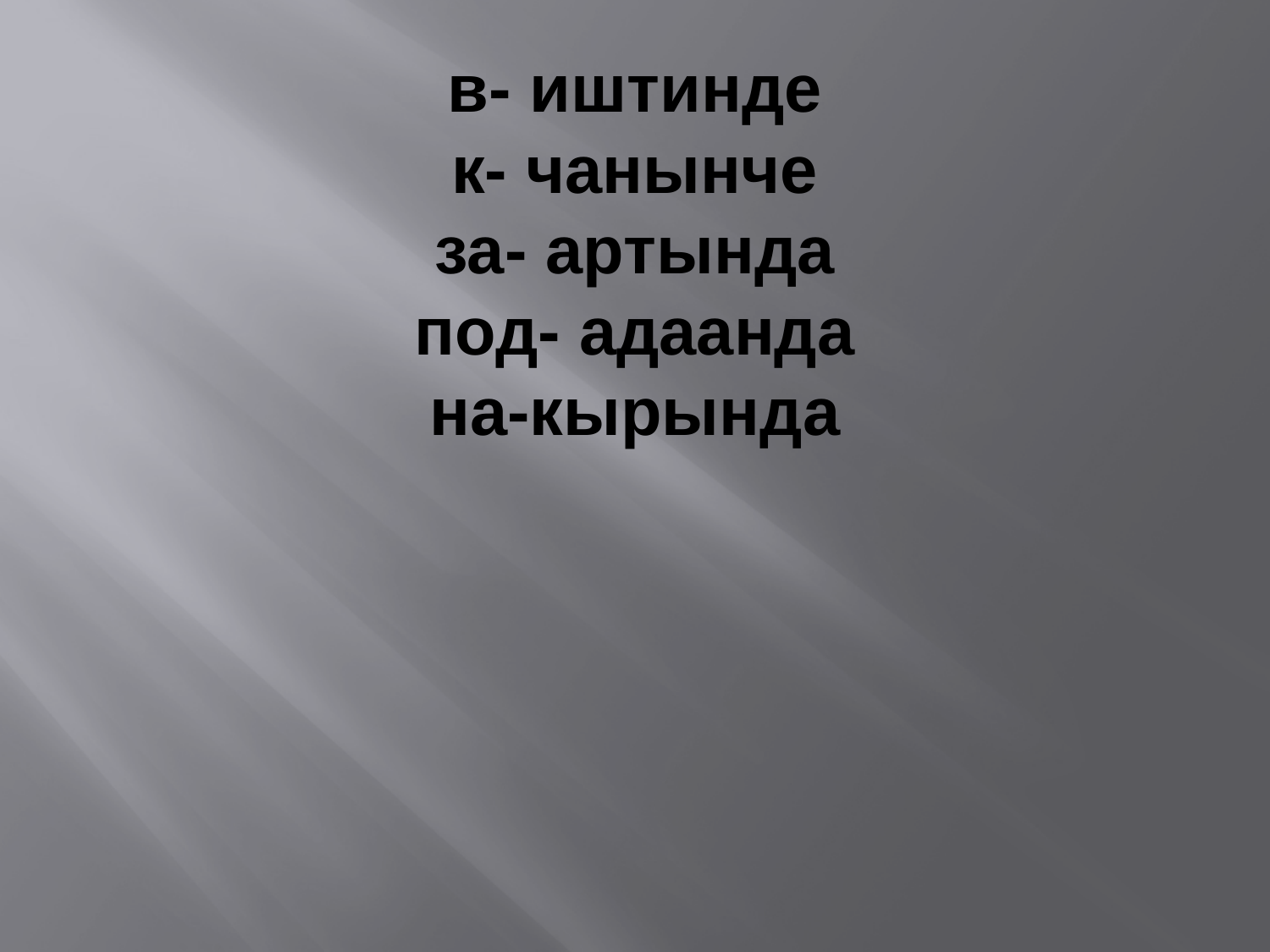

# в- иштинде к- чанынче за- артында под- адаанда на-кырында